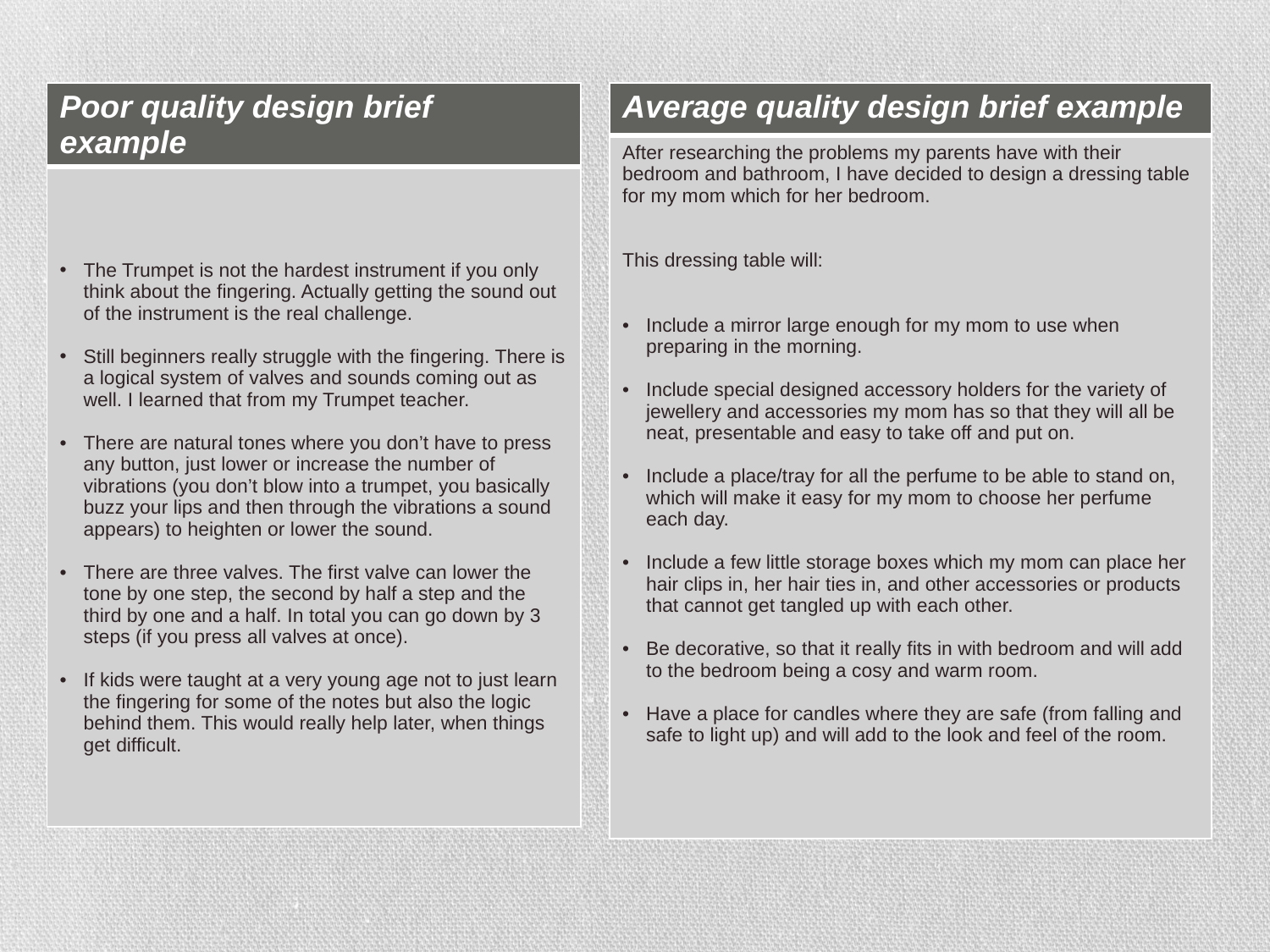

| Poor quality design brief example |
| --- |
| The Trumpet is not the hardest instrument if you only think about the fingering. Actually getting the sound out of the instrument is the real challenge. Still beginners really struggle with the fingering. There is a logical system of valves and sounds coming out as well. I learned that from my Trumpet teacher. There are natural tones where you don’t have to press any button, just lower or increase the number of vibrations (you don’t blow into a trumpet, you basically buzz your lips and then through the vibrations a sound appears) to heighten or lower the sound. There are three valves. The first valve can lower the tone by one step, the second by half a step and the third by one and a half. In total you can go down by 3 steps (if you press all valves at once). If kids were taught at a very young age not to just learn the fingering for some of the notes but also the logic behind them. This would really help later, when things get difficult. |
| Average quality design brief example |
| --- |
| After researching the problems my parents have with their bedroom and bathroom, I have decided to design a dressing table for my mom which for her bedroom. This dressing table will: Include a mirror large enough for my mom to use when preparing in the morning. Include special designed accessory holders for the variety of jewellery and accessories my mom has so that they will all be neat, presentable and easy to take off and put on. Include a place/tray for all the perfume to be able to stand on, which will make it easy for my mom to choose her perfume each day. Include a few little storage boxes which my mom can place her hair clips in, her hair ties in, and other accessories or products that cannot get tangled up with each other. Be decorative, so that it really fits in with bedroom and will add to the bedroom being a cosy and warm room. Have a place for candles where they are safe (from falling and safe to light up) and will add to the look and feel of the room. |